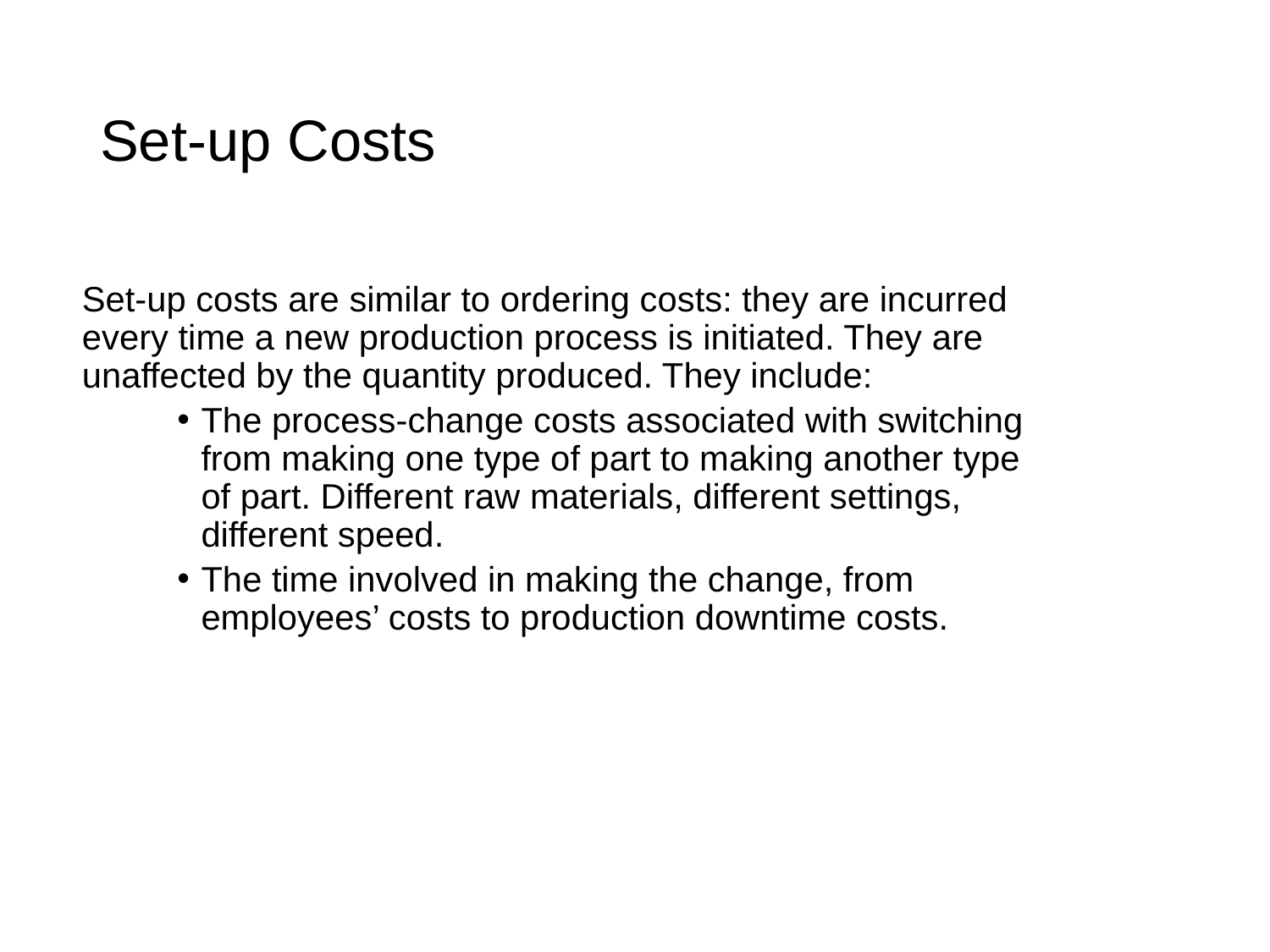

# Set-up Costs
Set-up costs are similar to ordering costs: they are incurred every time a new production process is initiated. They are unaffected by the quantity produced. They include:
The process-change costs associated with switching from making one type of part to making another type of part. Different raw materials, different settings, different speed.
The time involved in making the change, from employees’ costs to production downtime costs.